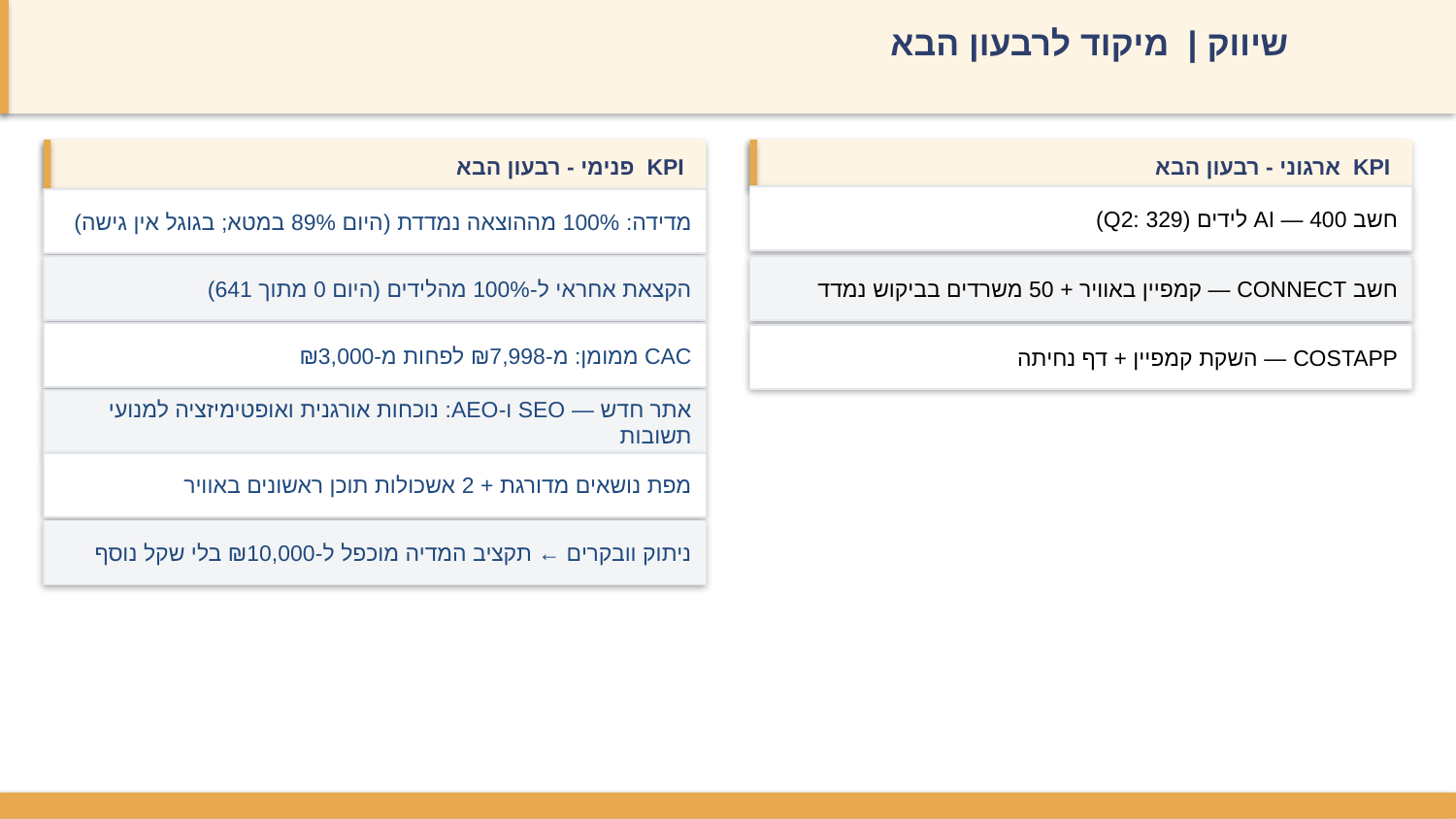

שיווק |  מיקוד לרבעון הבא

KPI  פנימי - רבעון הבא
KPI  ארגוני - רבעון הבא
חשב AI — 400 לידים (Q2: 329)
מדידה: 100% מההוצאה נמדדת (היום 89% במטא; בגוגל אין גישה)
הקצאת אחראי ל-100% מהלידים (היום 0 מתוך 641)
חשב CONNECT — קמפיין באוויר + 50 משרדים בביקוש נמדד
CAC ממומן: מ-₪7,998 לפחות מ-₪3,000
COSTAPP — השקת קמפיין + דף נחיתה
אתר חדש — SEO ו-AEO: נוכחות אורגנית ואופטימיזציה למנועי תשובות
מפת נושאים מדורגת + 2 אשכולות תוכן ראשונים באוויר
ניתוק וובקרים ← תקציב המדיה מוכפל ל-₪10,000 בלי שקל נוסף